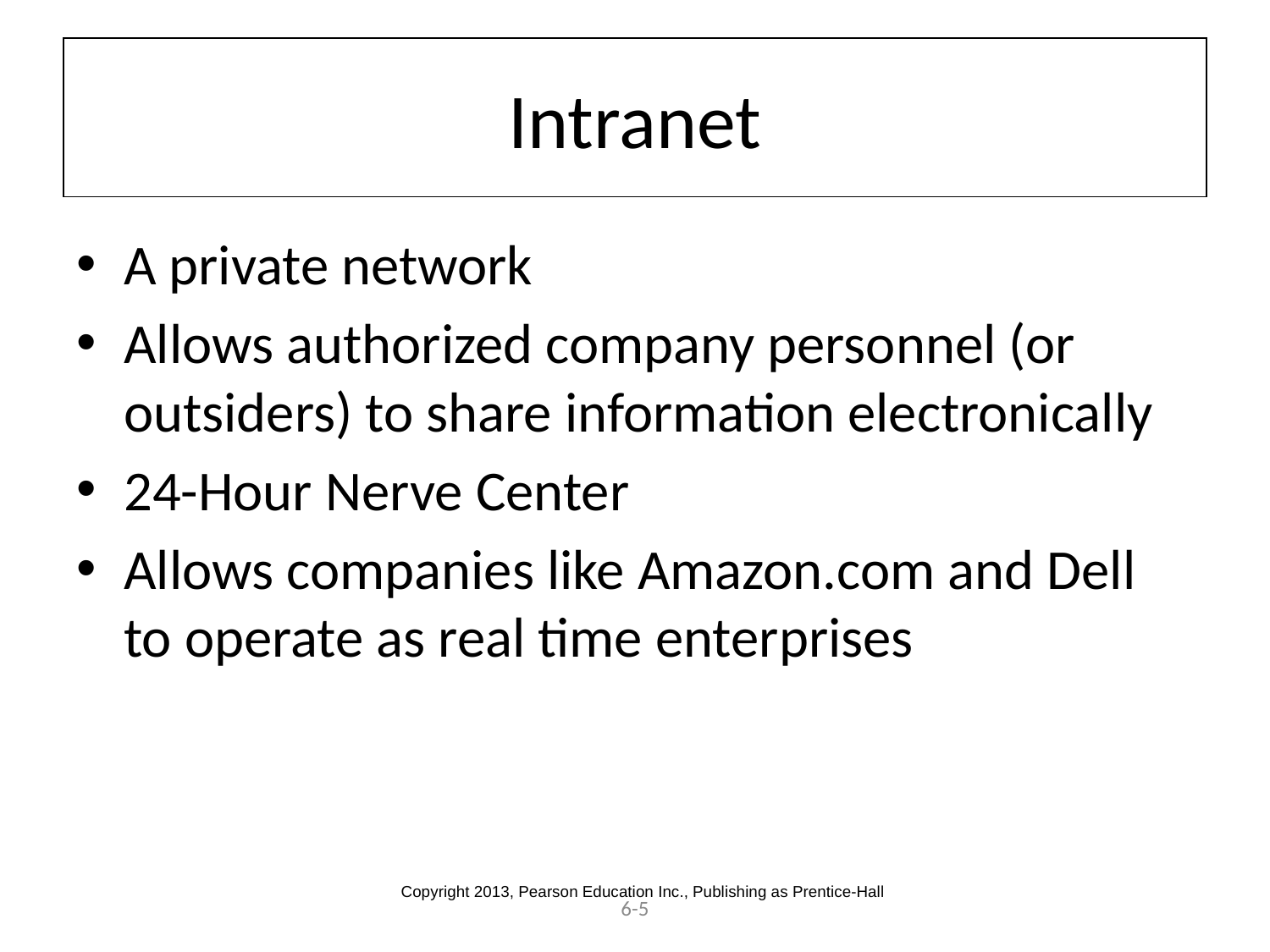

# Intranet
A private network
Allows authorized company personnel (or outsiders) to share information electronically
24-Hour Nerve Center
Allows companies like Amazon.com and Dell to operate as real time enterprises

Copyright 2013, Pearson Education Inc., Publishing as Prentice-Hall

6-5